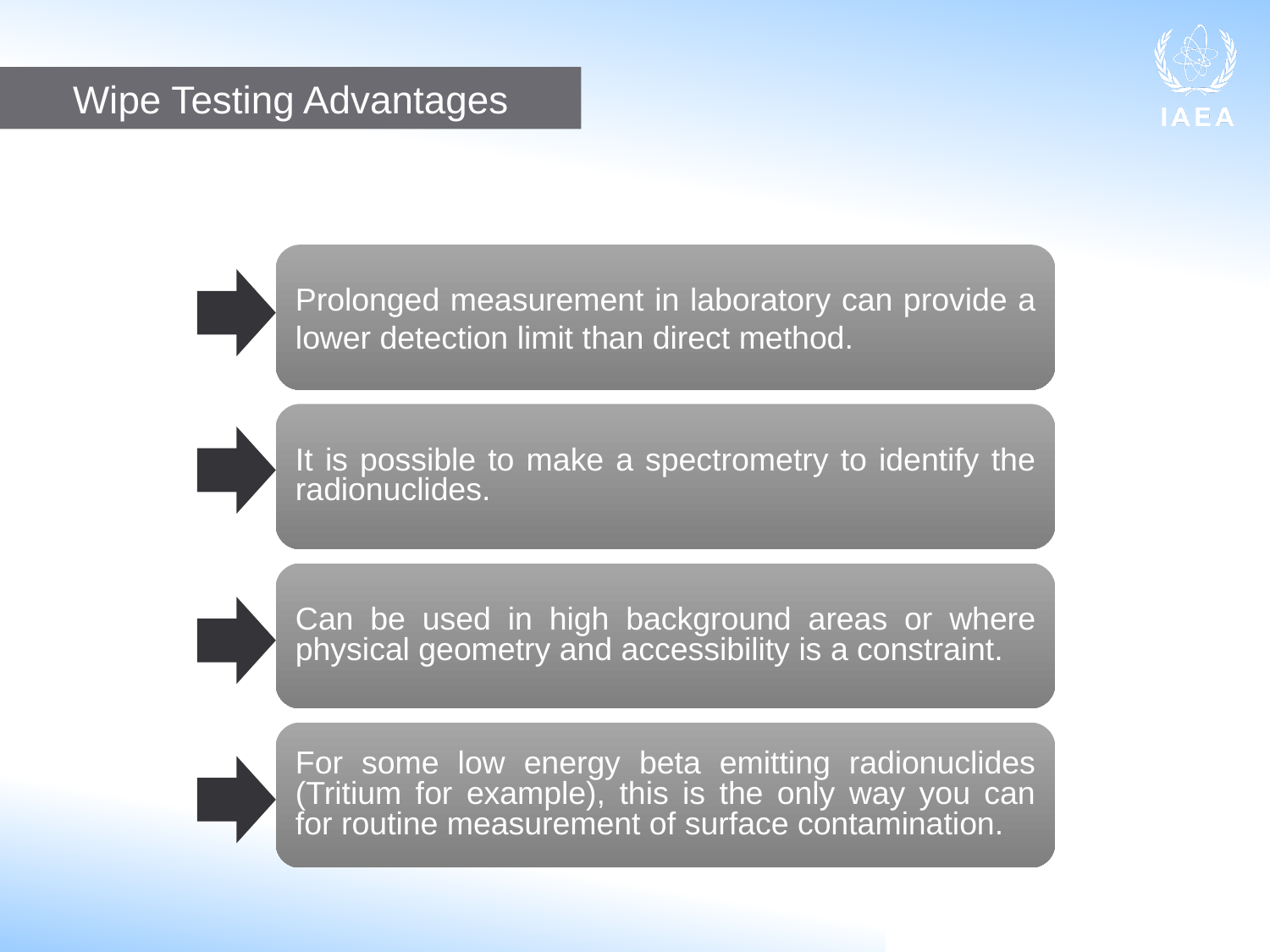

Wipe Testing Advantages

Prolonged measurement in laboratory can provide a lower detection limit than direct method.

It is possible to make a spectrometry to identify the radionuclides.

Can be used in high background areas or where physical geometry and accessibility is a constraint.

For some low energy beta emitting radionuclides (Tritium for example), this is the only way you can for routine measurement of surface contamination.